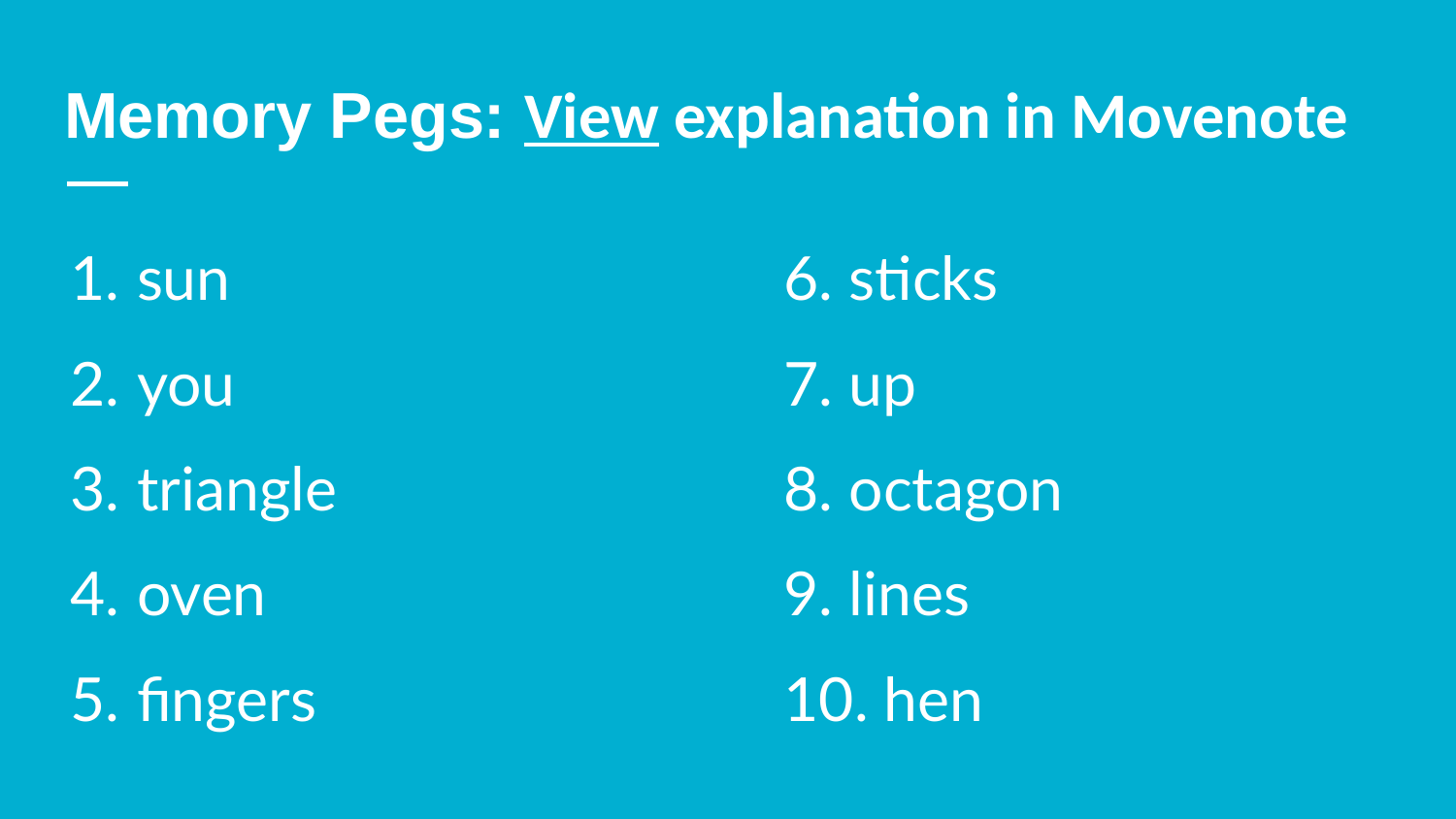

# Memory Pegs: View explanation in Movenote
sun
you
triangle
oven
fingers
6. sticks
7. up
8. octagon
9. lines
10. hen